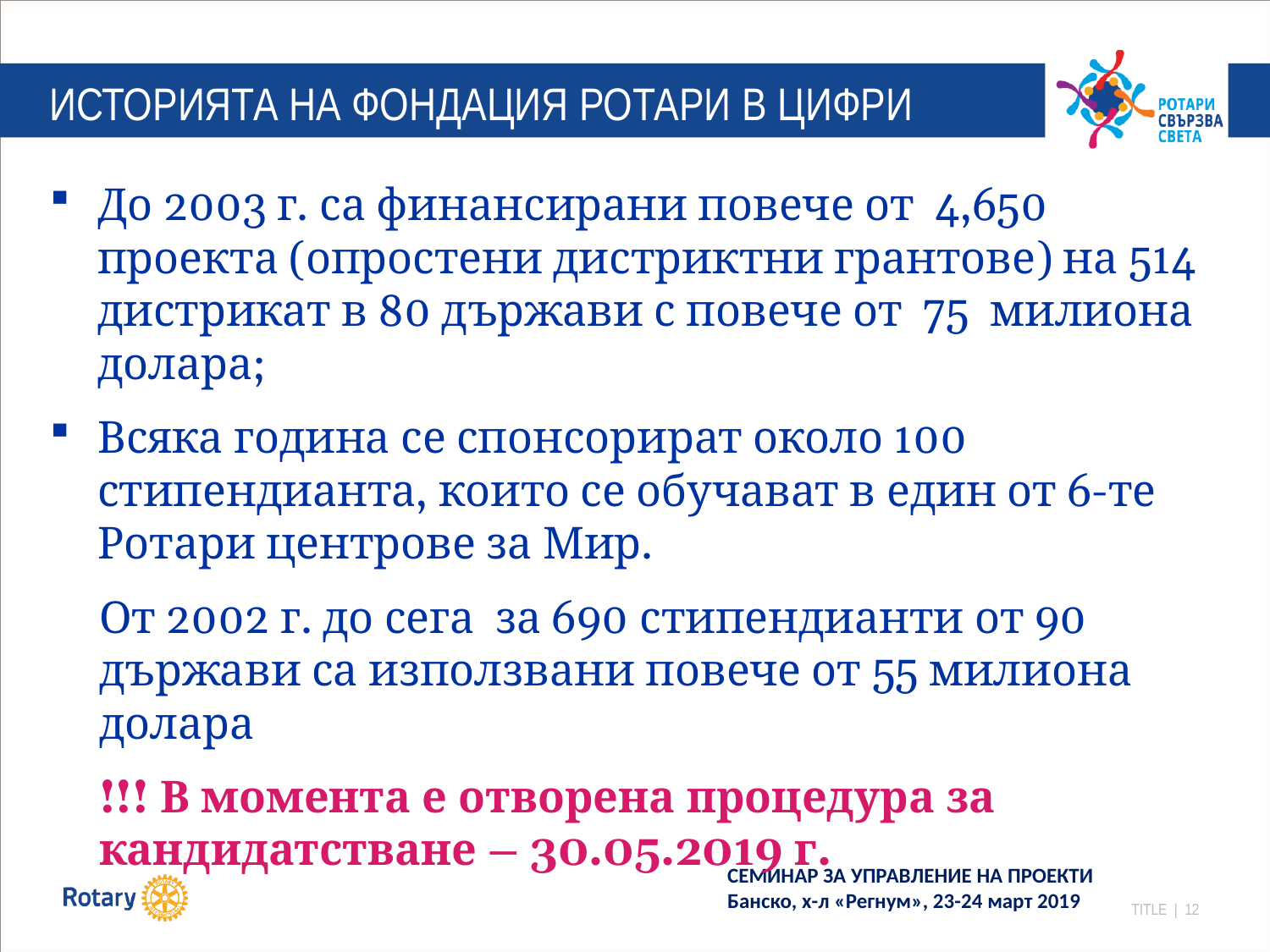

# ИСТОРИЯТА НА ФОНДАЦИЯ РОТАРИ В ЦИФРИ
До 2003 г. са финансирани повече от  4,650 проекта (опростени дистриктни грантове) на 514 дистрикат в 80 държави с повече от  75  милиона долара;
Всяка година се спонсорират около 100 стипендианта, които се обучават в един от 6-те Ротари центрове за Мир.
От 2002 г. до сега  за 690 стипендианти от 90 държави са използвани повече от 55 милиона долара
!!! В момента е отворена процедура за кандидатстване – 30.05.2019 г.